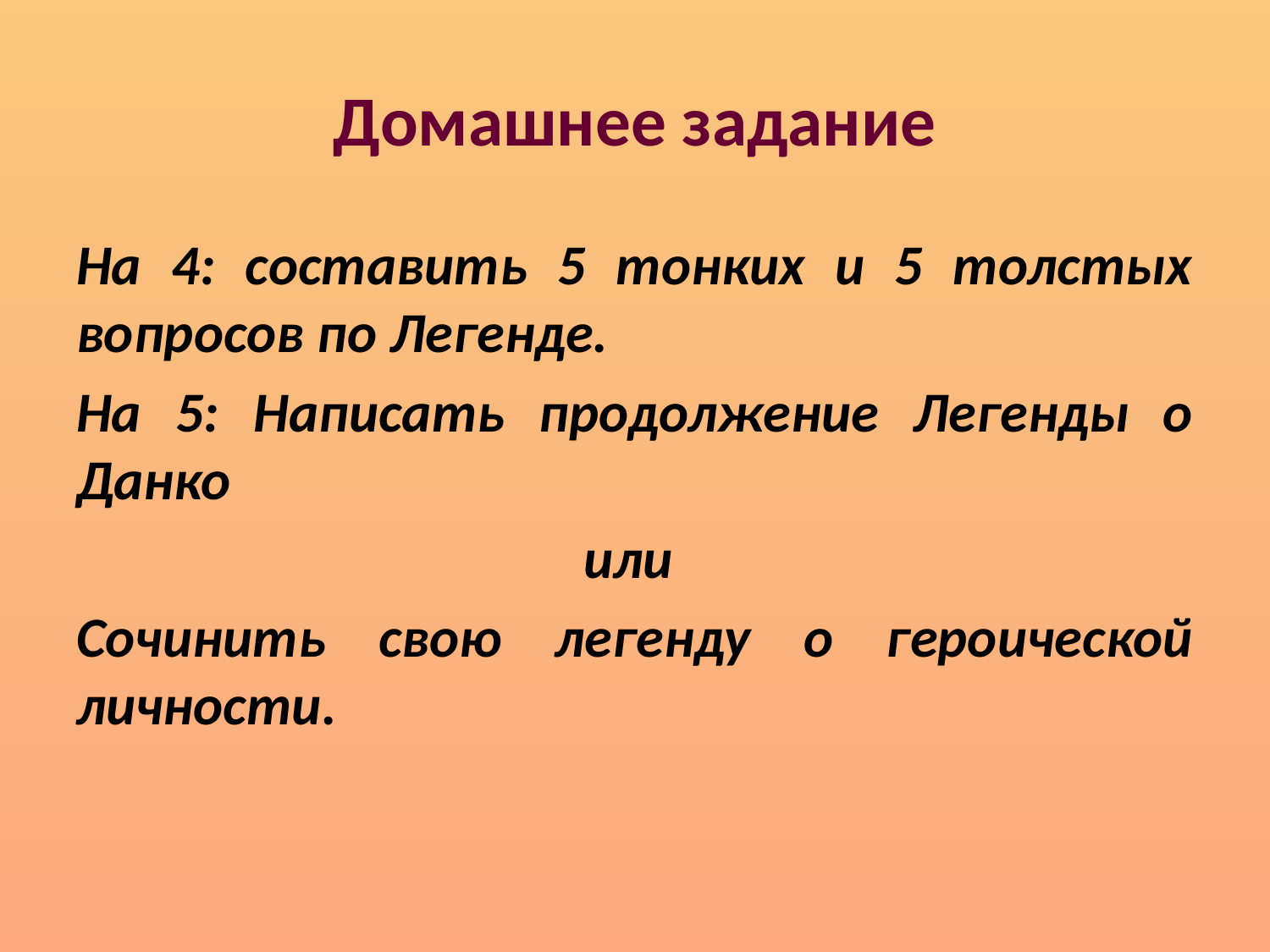

# Домашнее задание
На 4: составить 5 тонких и 5 толстых вопросов по Легенде.
На 5: Написать продолжение Легенды о Данко
или
Сочинить свою легенду о героической личности.